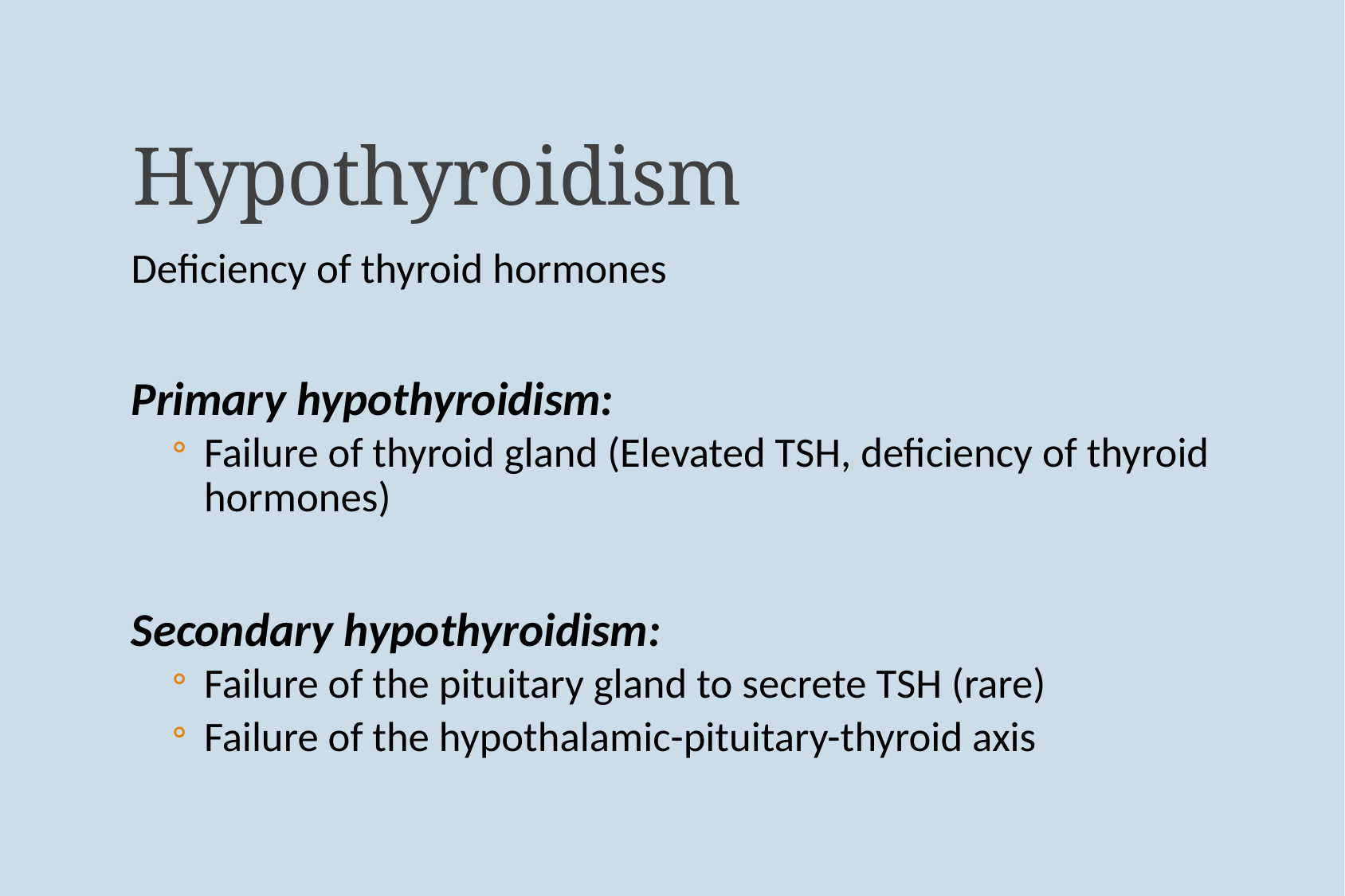

# Hypothyroidism
Deficiency of thyroid hormones

Primary hypothyroidism:
Failure of thyroid gland (Elevated TSH, deficiency of thyroid hormones)

Secondary hypothyroidism:
Failure of the pituitary gland to secrete TSH (rare)
Failure of the hypothalamic-pituitary-thyroid axis